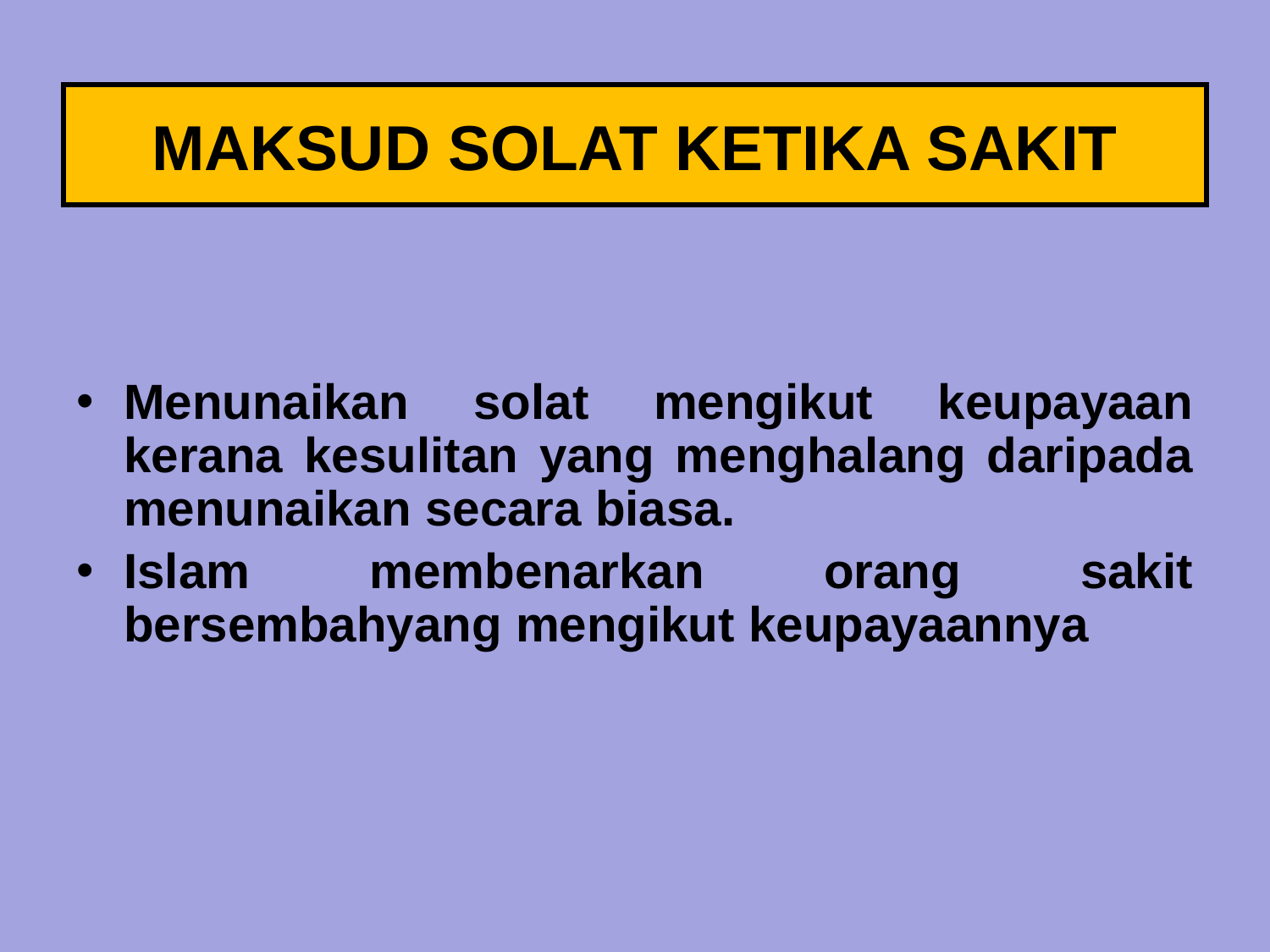

MAKSUD SOLAT KETIKA SAKIT
Menunaikan solat mengikut keupayaan kerana kesulitan yang menghalang daripada menunaikan secara biasa.
Islam membenarkan orang sakit bersembahyang mengikut keupayaannya